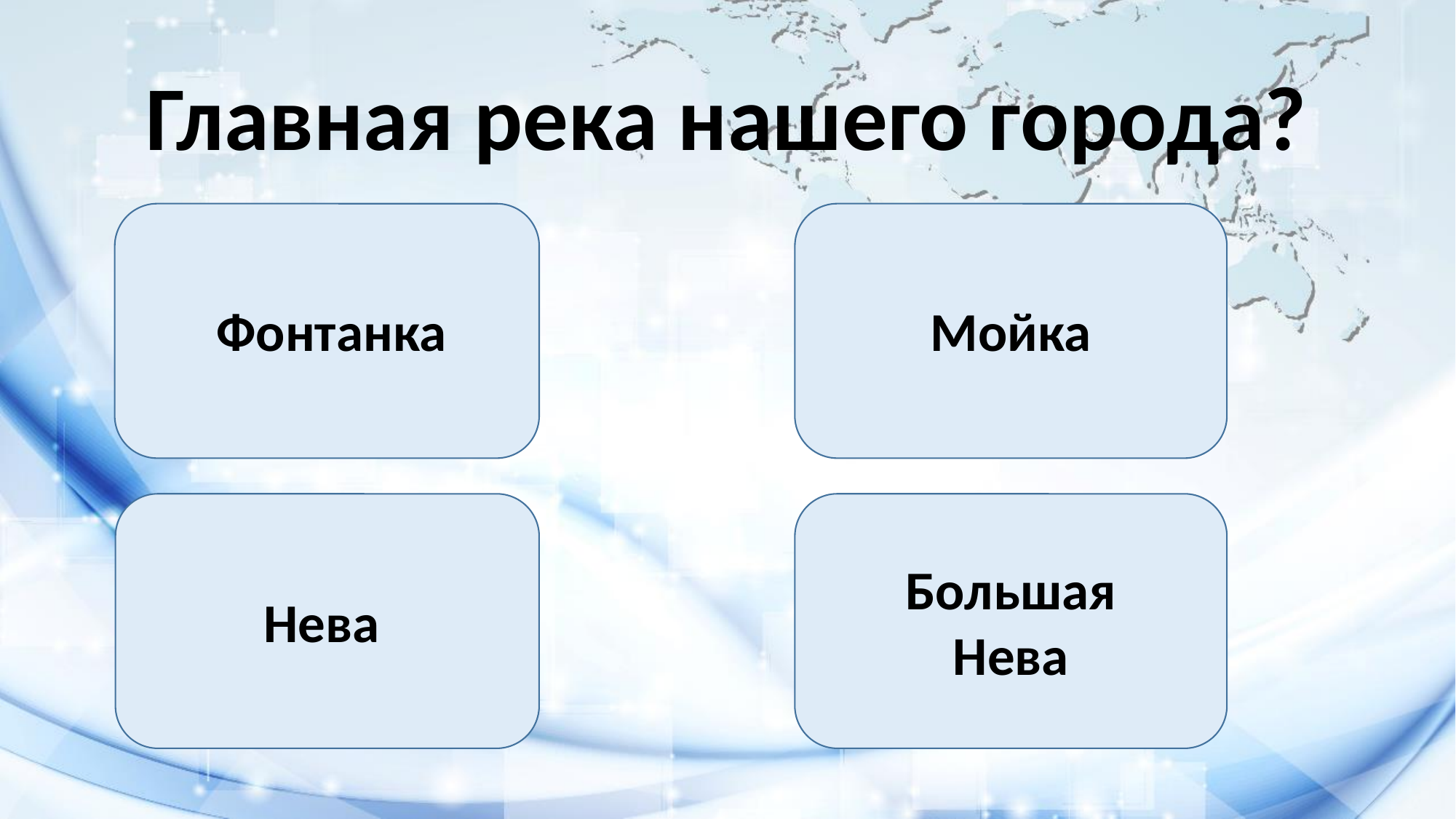

Главная река нашего города?

Фонтанка
Мойка

Большая Нева
Нева